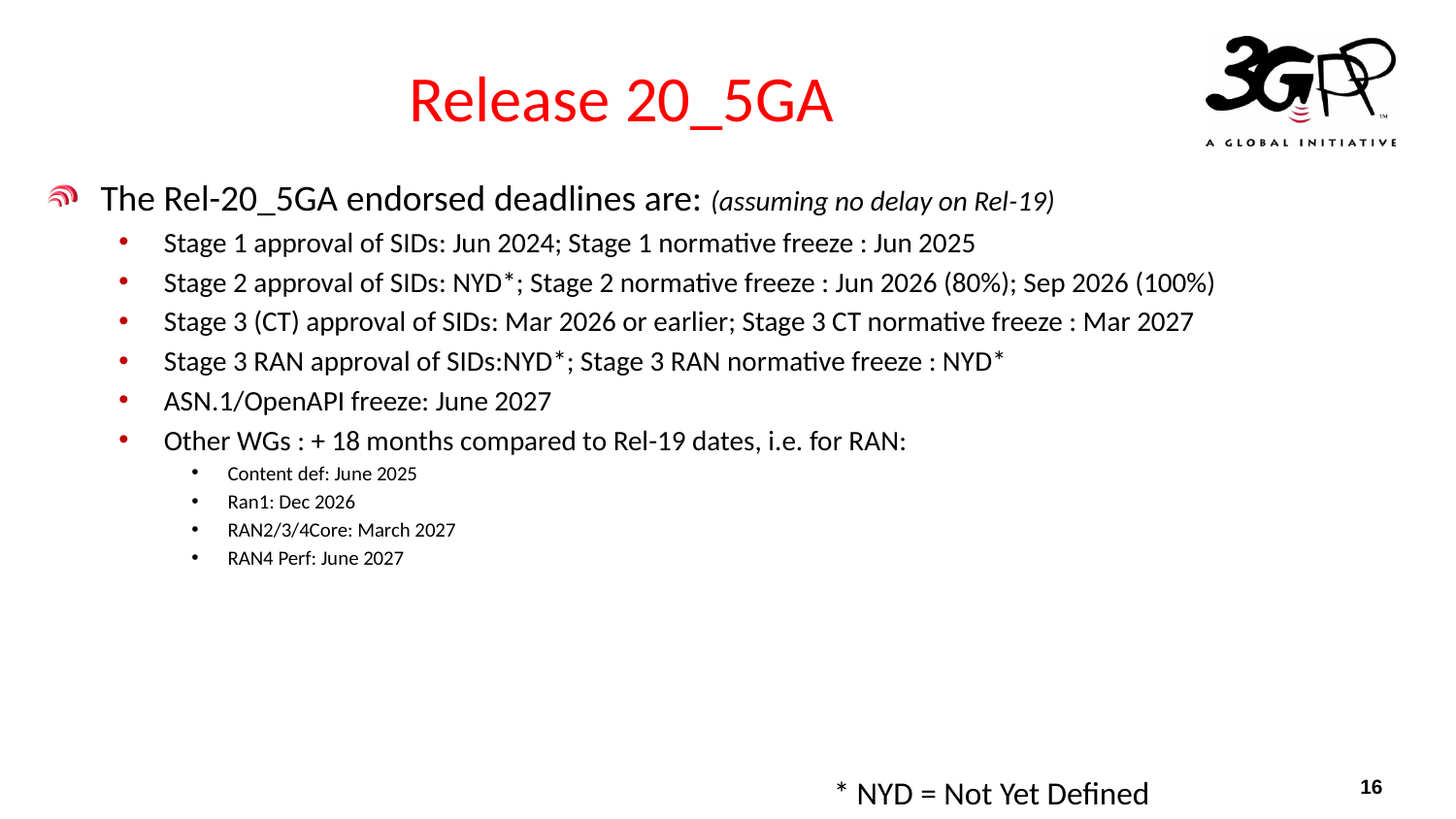

# Release 20_5GA
The Rel-20_5GA endorsed deadlines are: (assuming no delay on Rel-19)
Stage 1 approval of SIDs: Jun 2024; Stage 1 normative freeze : Jun 2025
Stage 2 approval of SIDs: NYD*; Stage 2 normative freeze : Jun 2026 (80%); Sep 2026 (100%)
Stage 3 (CT) approval of SIDs: Mar 2026 or earlier; Stage 3 CT normative freeze : Mar 2027
Stage 3 RAN approval of SIDs:NYD*; Stage 3 RAN normative freeze : NYD*
ASN.1/OpenAPI freeze: June 2027
Other WGs : + 18 months compared to Rel-19 dates, i.e. for RAN:
Content def: June 2025
Ran1: Dec 2026
RAN2/3/4Core: March 2027
RAN4 Perf: June 2027

* NYD = Not Yet Defined